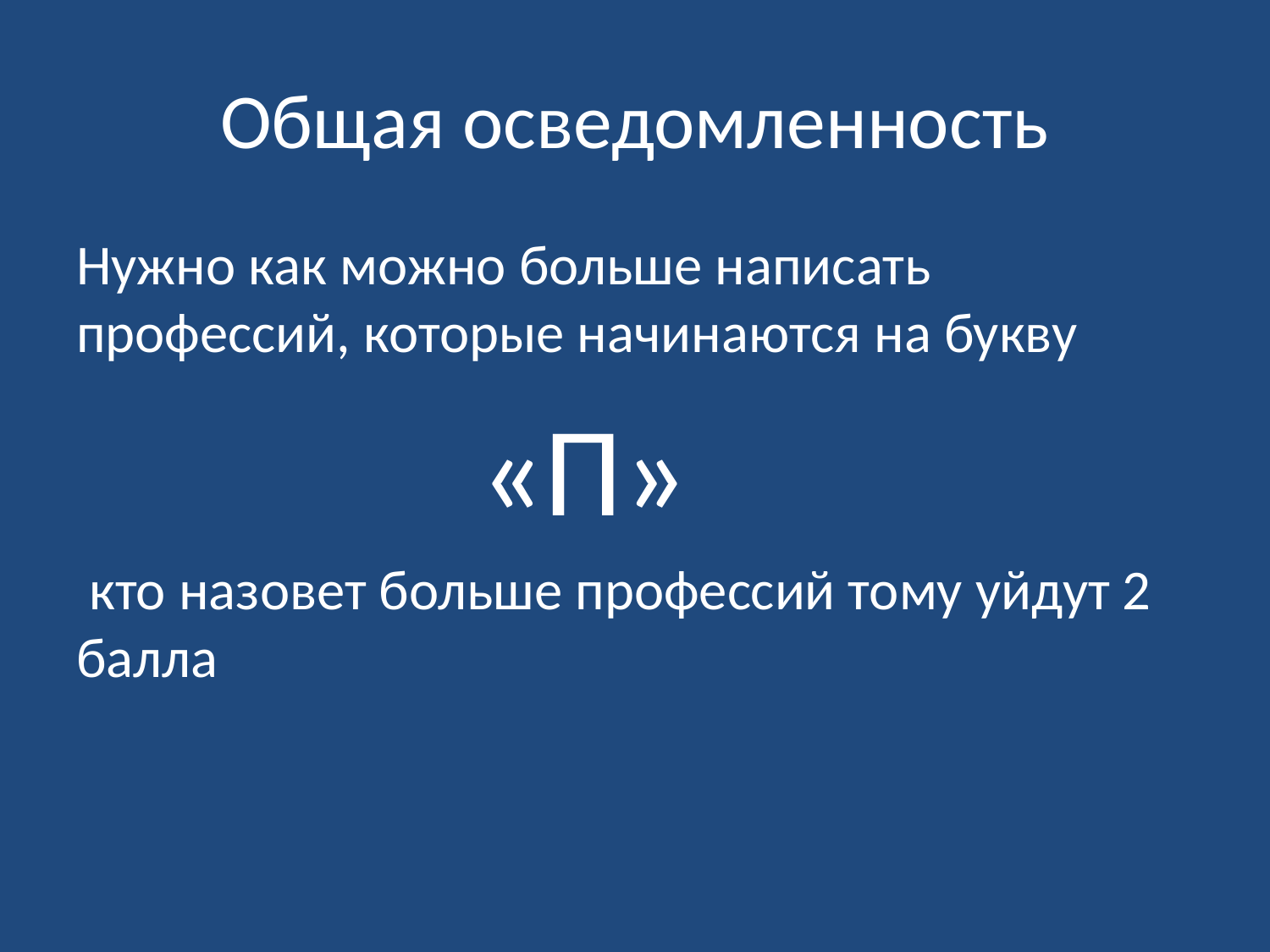

# Общая осведомленность
Нужно как можно больше написать профессий, которые начинаются на букву
              «П»
 кто назовет больше профессий тому уйдут 2 балла